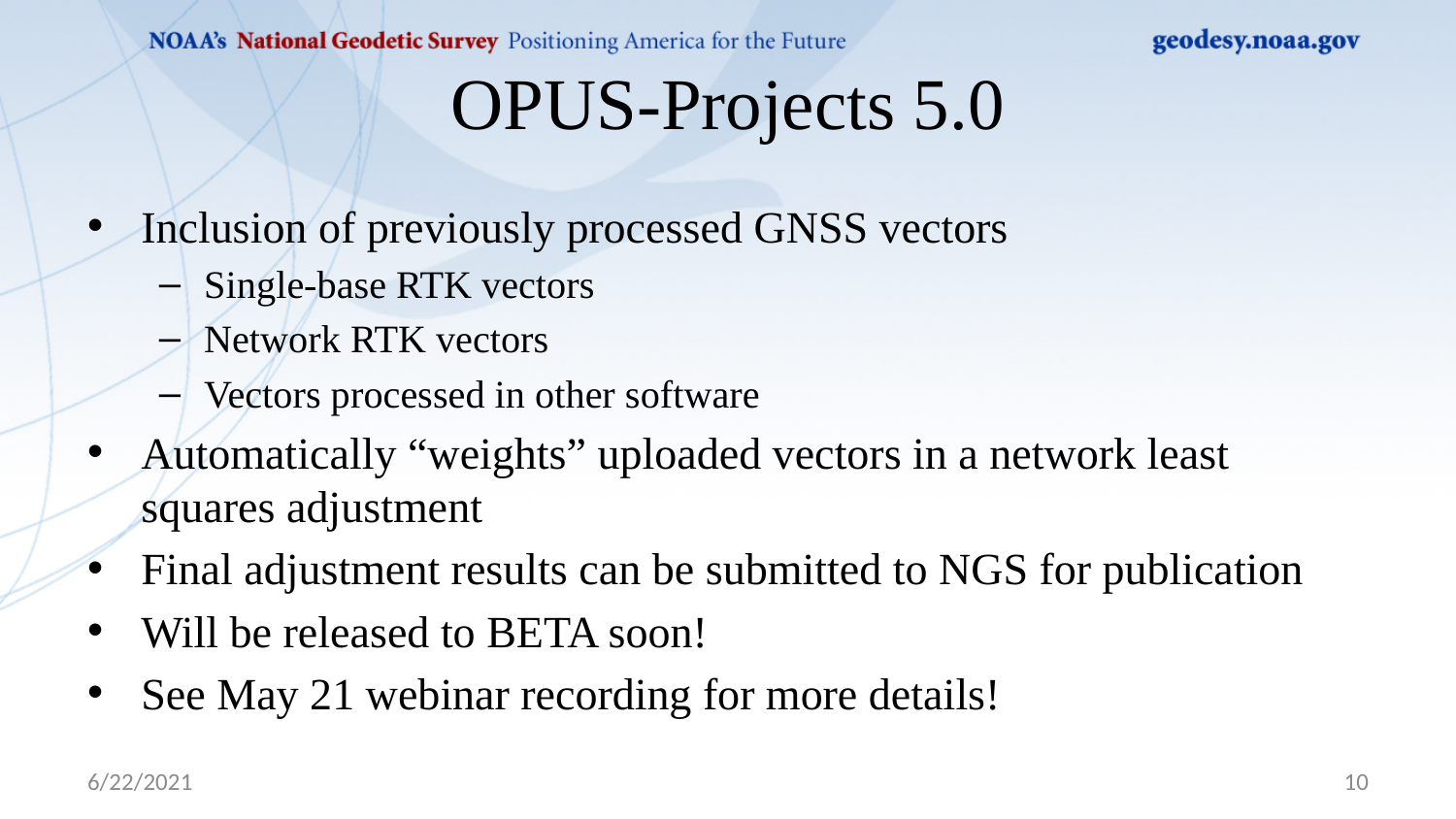

# OPUS-Projects 5.0
Inclusion of previously processed GNSS vectors
Single-base RTK vectors
Network RTK vectors
Vectors processed in other software
Automatically “weights” uploaded vectors in a network least squares adjustment
Final adjustment results can be submitted to NGS for publication
Will be released to BETA soon!
See May 21 webinar recording for more details!
6/22/2021
10